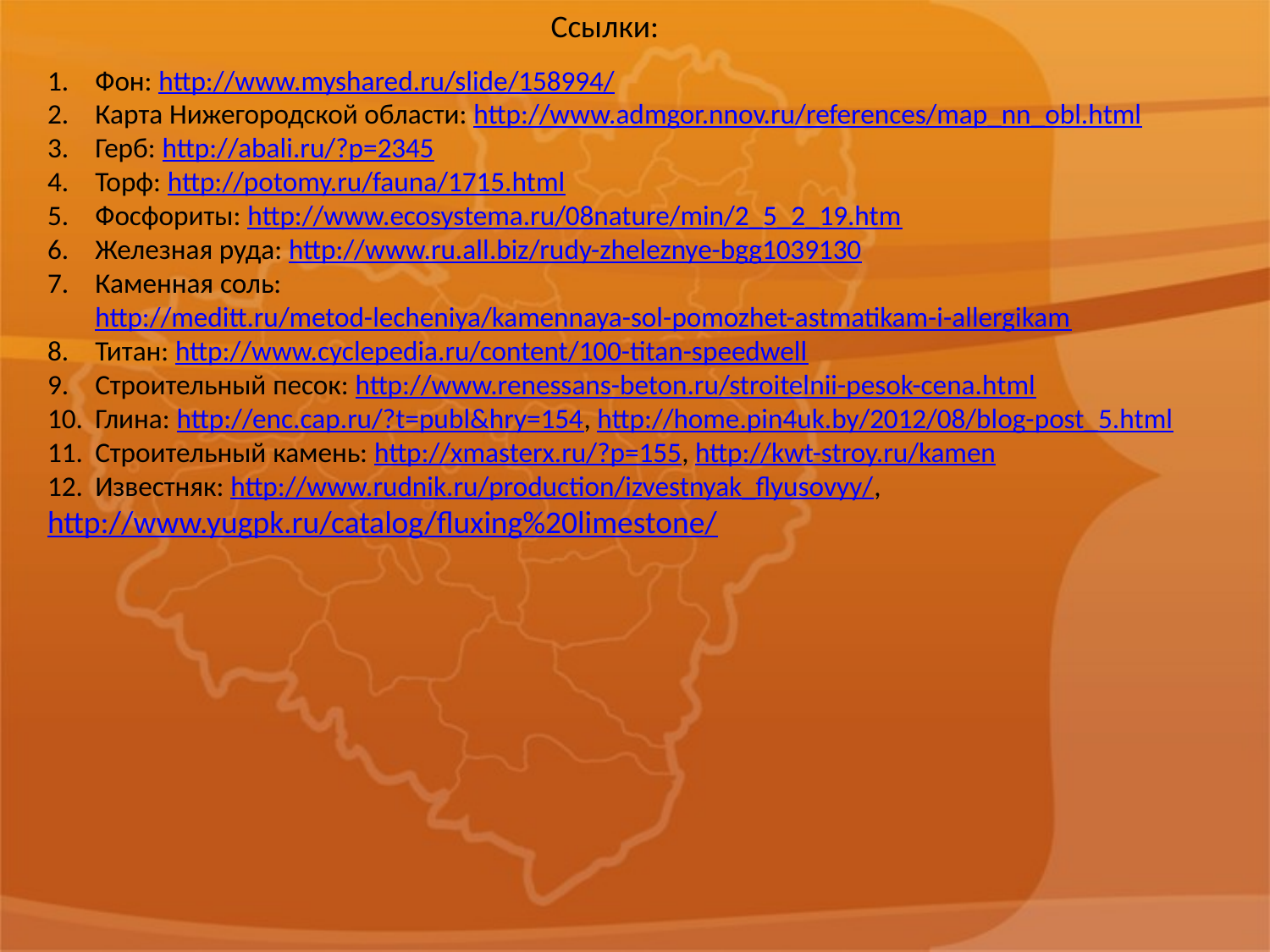

Ссылки:
Фон: http://www.myshared.ru/slide/158994/
Карта Нижегородской области: http://www.admgor.nnov.ru/references/map_nn_obl.html
Герб: http://abali.ru/?p=2345
Торф: http://potomy.ru/fauna/1715.html
Фосфориты: http://www.ecosystema.ru/08nature/min/2_5_2_19.htm
Железная руда: http://www.ru.all.biz/rudy-zheleznye-bgg1039130
Каменная соль: http://meditt.ru/metod-lecheniya/kamennaya-sol-pomozhet-astmatikam-i-allergikam
Титан: http://www.cyclepedia.ru/content/100-titan-speedwell
Строительный песок: http://www.renessans-beton.ru/stroitelnii-pesok-cena.html
Глина: http://enc.cap.ru/?t=publ&hry=154, http://home.pin4uk.by/2012/08/blog-post_5.html
Строительный камень: http://xmasterx.ru/?p=155, http://kwt-stroy.ru/kamen
Известняк: http://www.rudnik.ru/production/izvestnyak_flyusovyy/,
http://www.yugpk.ru/catalog/fluxing%20limestone/